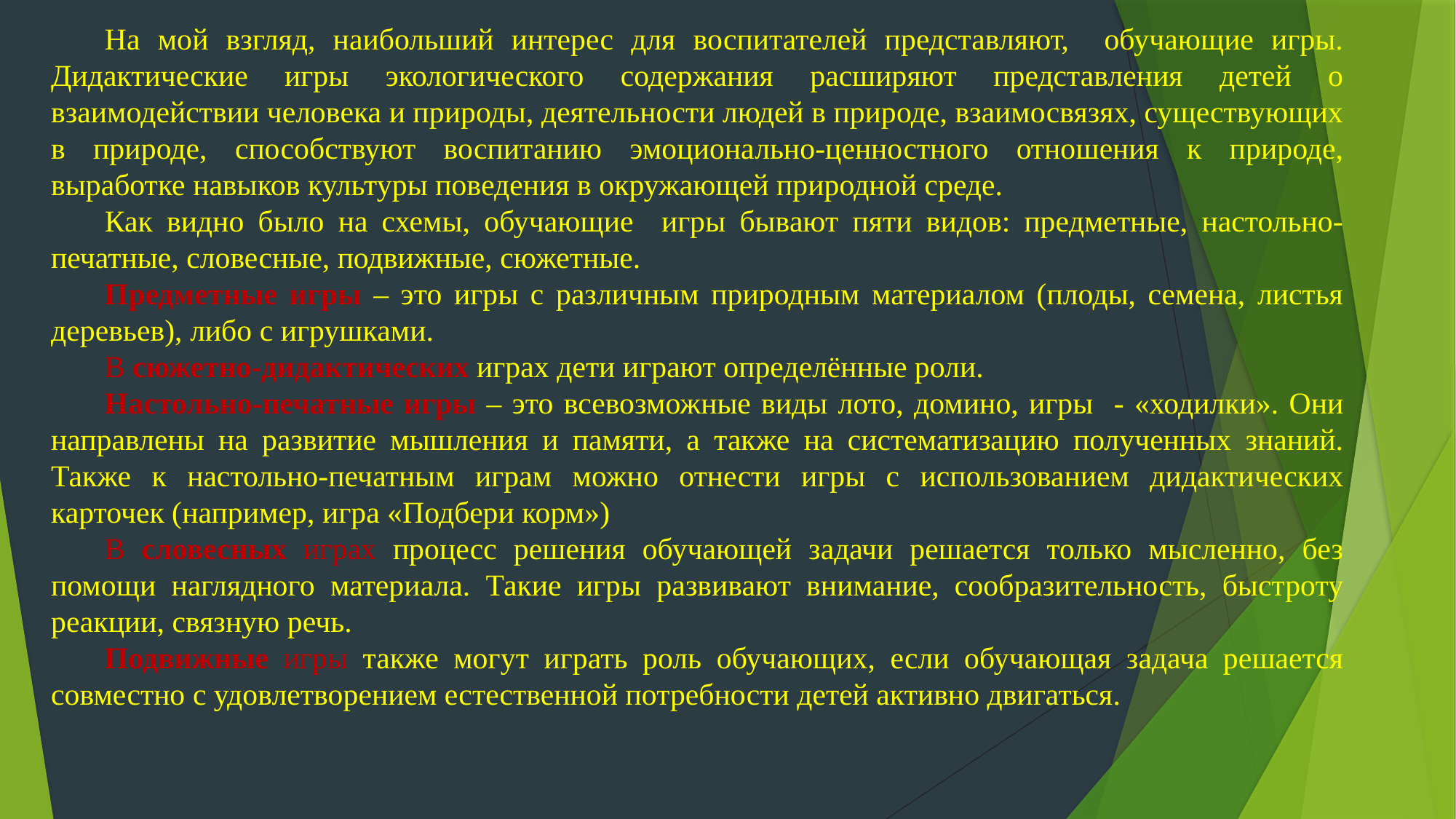

На мой взгляд, наибольший интерес для воспитателей представляют,  обучающие игры. Дидактические игры экологического содержания расширяют представления детей о взаимодействии человека и природы, деятельности людей в природе, взаимосвязях, существующих в природе, способствуют воспитанию эмоционально-ценностного отношения к природе, выработке навыков культуры поведения в окружающей природной среде.
Как видно было на схемы, обучающие  игры бывают пяти видов: предметные, настольно-печатные, словесные, подвижные, сюжетные.
Предметные игры – это игры с различным природным материалом (плоды, семена, листья деревьев), либо с игрушками.
В сюжетно-дидактических играх дети играют определённые роли.
Настольно-печатные игры – это всевозможные виды лото, домино, игры  - «ходилки». Они направлены на развитие мышления и памяти, а также на систематизацию полученных знаний. Также к настольно-печатным играм можно отнести игры с использованием дидактических карточек (например, игра «Подбери корм»)
В словесных играх процесс решения обучающей задачи решается только мысленно, без помощи наглядного материала. Такие игры развивают внимание, сообразительность, быстроту реакции, связную речь.
Подвижные игры также могут играть роль обучающих, если обучающая задача решается совместно с удовлетворением естественной потребности детей активно двигаться.